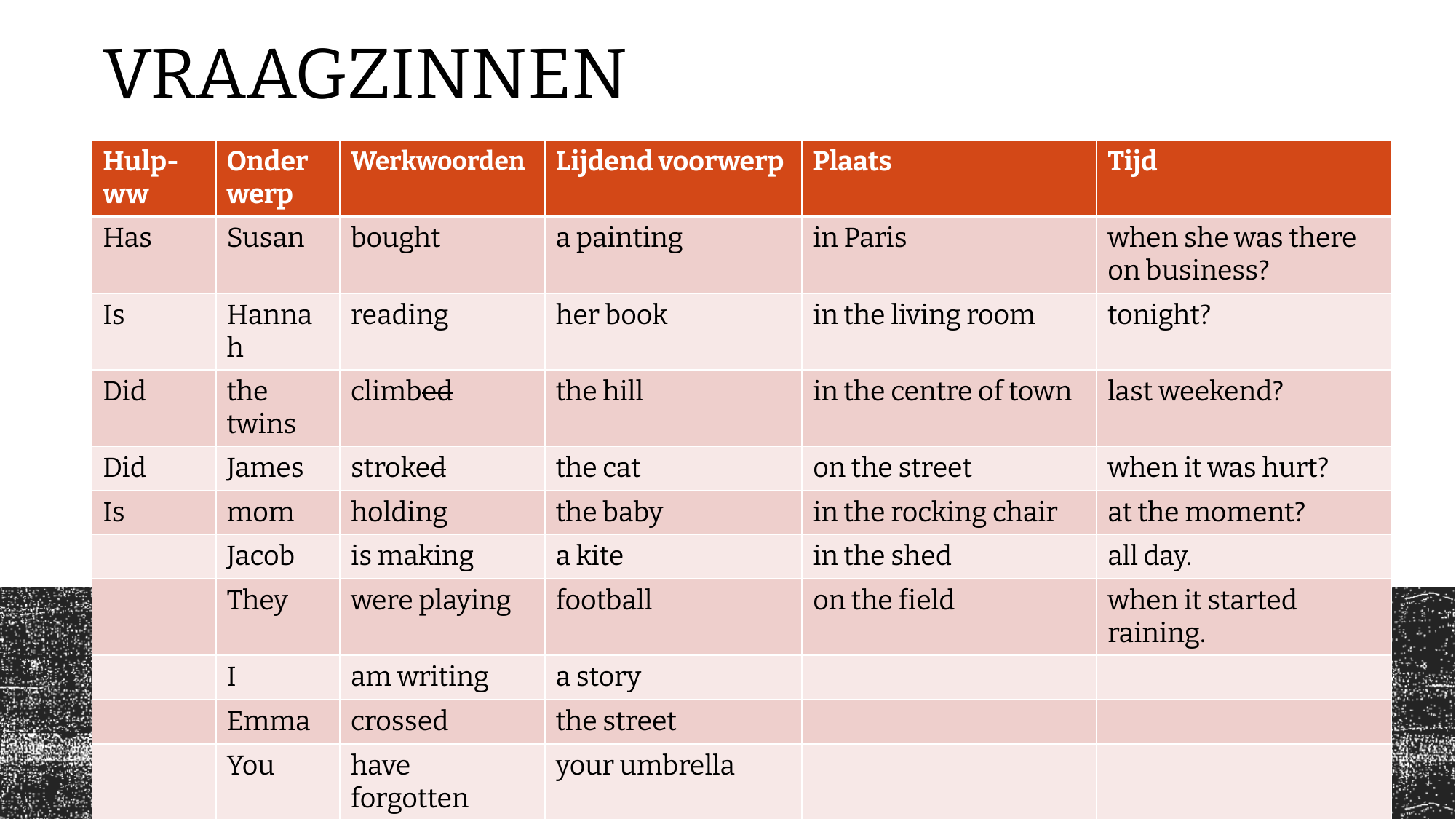

# vraagzinnen
| Hulp-ww | Onderwerp | Werkwoorden | Lijdend voorwerp | Plaats | Tijd |
| --- | --- | --- | --- | --- | --- |
| Has | Susan | bought | a painting | in Paris | when she was there on business? |
| Is | Hannah | reading | her book | in the living room | tonight? |
| Did | the twins | climbed | the hill | in the centre of town | last weekend? |
| Did | James | stroked | the cat | on the street | when it was hurt? |
| Is | mom | holding | the baby | in the rocking chair | at the moment? |
|  | Jacob | is making | a kite | in the shed | all day. |
|  | They | were playing | football | on the field | when it started raining. |
|  | I | am writing | a story |  |  |
|  | Emma | crossed | the street |  |  |
|  | You | have forgotten | your umbrella |  |  |